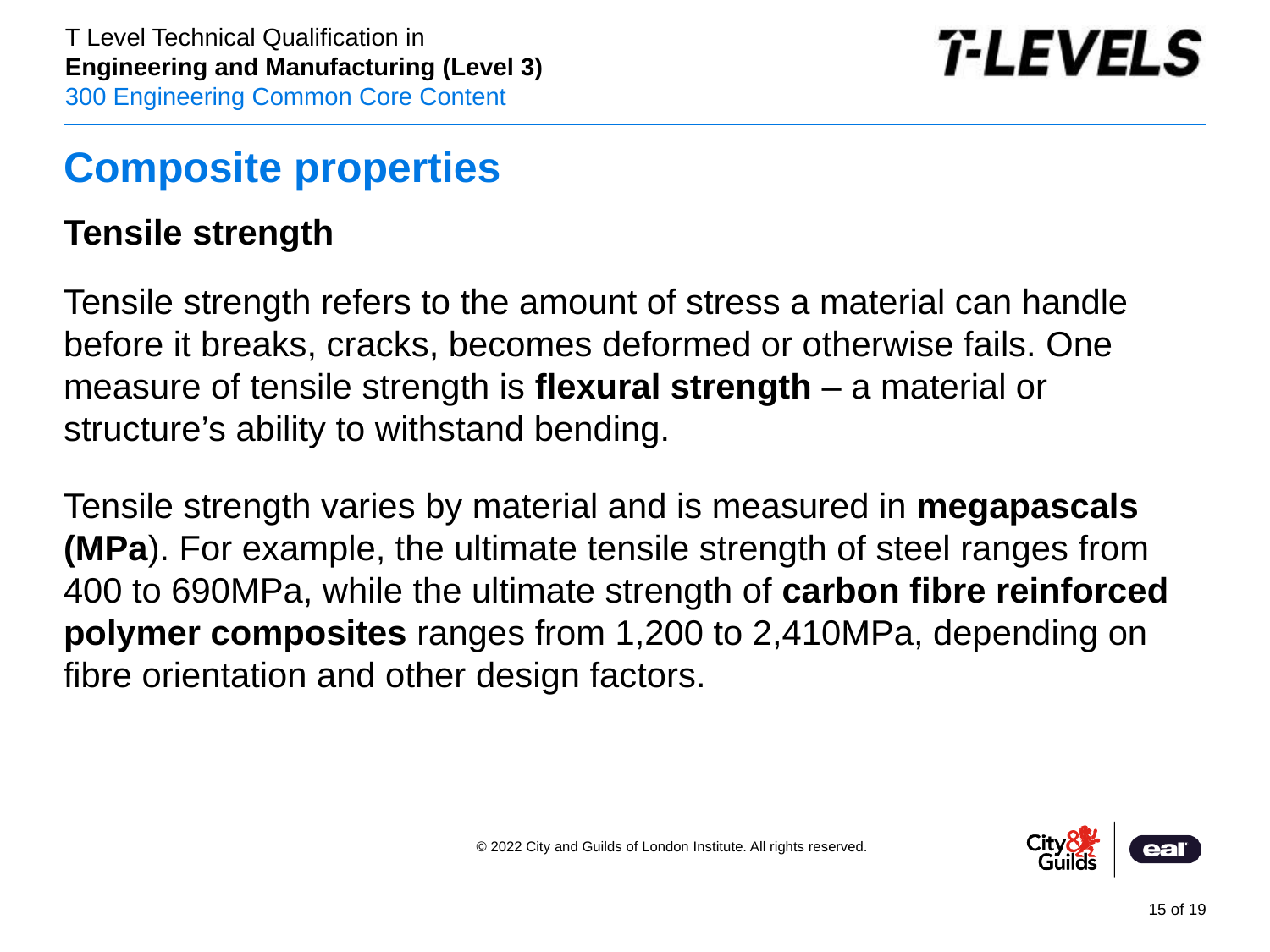

# Composite properties
Tensile strength
Tensile strength refers to the amount of stress a material can handle before it breaks, cracks, becomes deformed or otherwise fails. One measure of tensile strength is flexural strength – a material or structure’s ability to withstand bending.
Tensile strength varies by material and is measured in megapascals (MPa). For example, the ultimate tensile strength of steel ranges from 400 to 690MPa, while the ultimate strength of carbon fibre reinforced polymer composites ranges from 1,200 to 2,410MPa, depending on fibre orientation and other design factors.